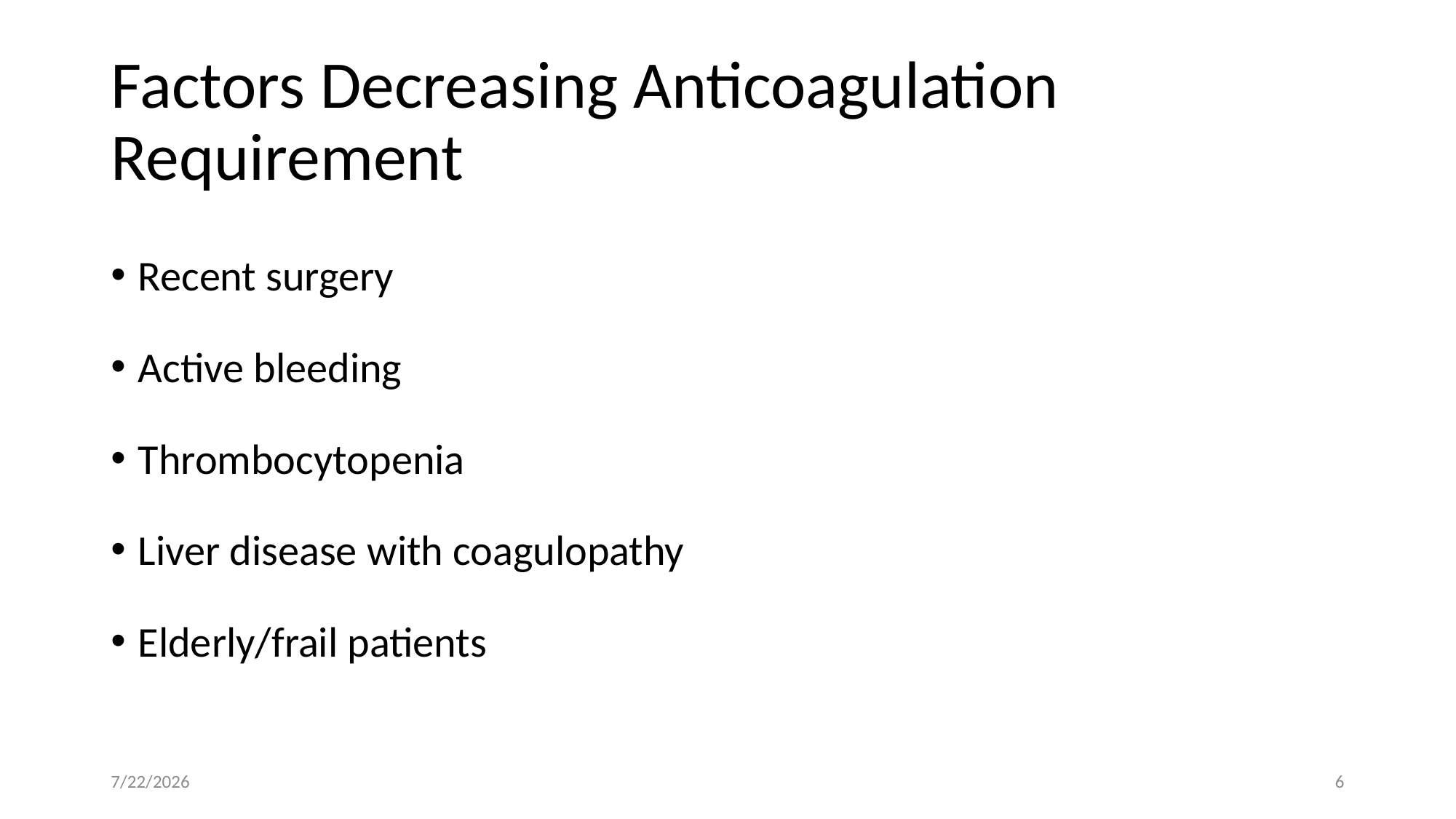

# Factors Decreasing Anticoagulation Requirement
Recent surgery
Active bleeding
Thrombocytopenia
Liver disease with coagulopathy
Elderly/frail patients
7/22/2026
6